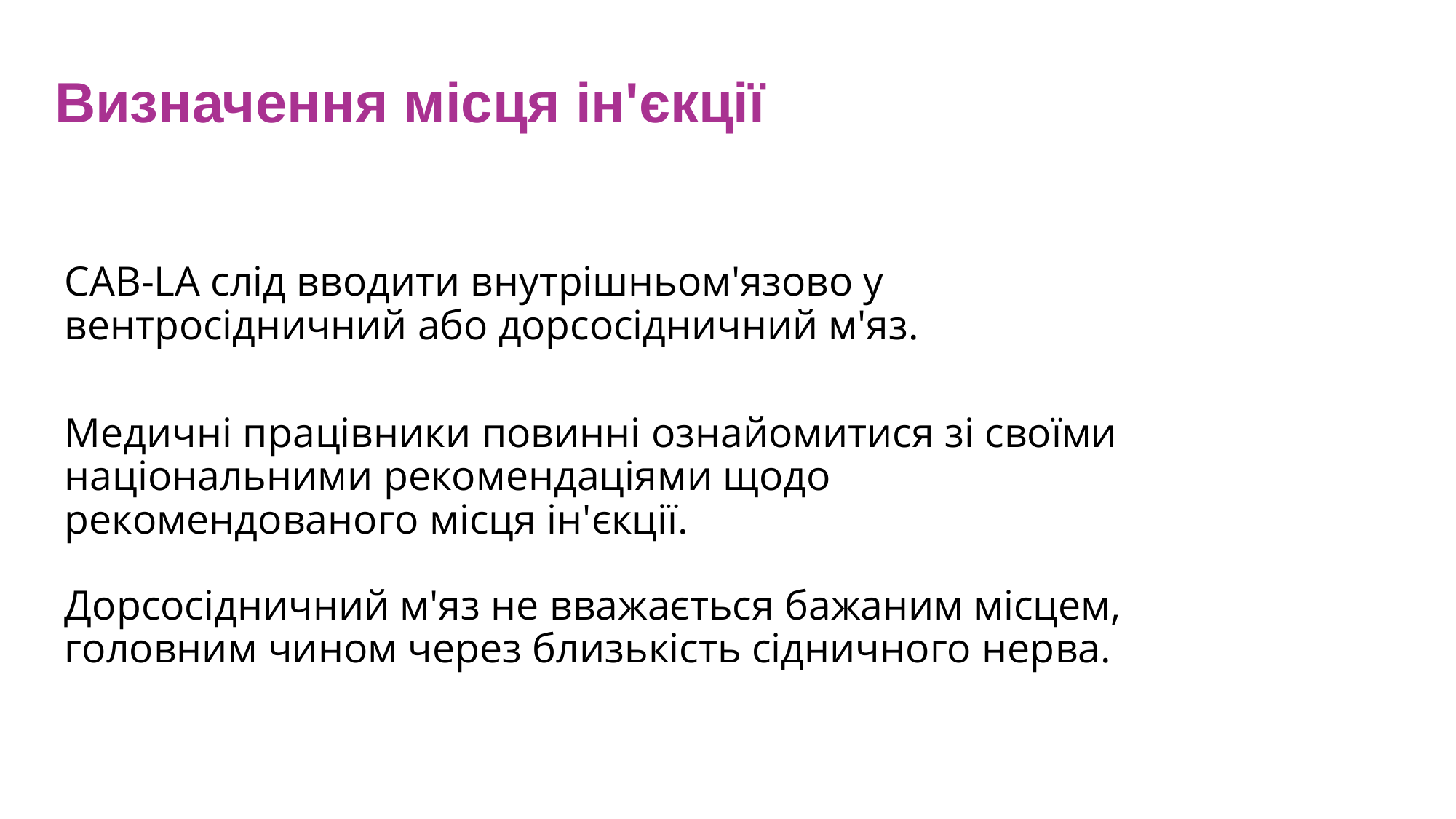

Визначення місця ін'єкції
CAB-LA слід вводити внутрішньом'язово у вентросідничний або дорсосідничний м'яз.
Медичні працівники повинні ознайомитися зі своїми національними рекомендаціями щодо рекомендованого місця ін'єкції.

Дорсосідничний м'яз не вважається бажаним місцем, головним чином через близькість сідничного нерва.